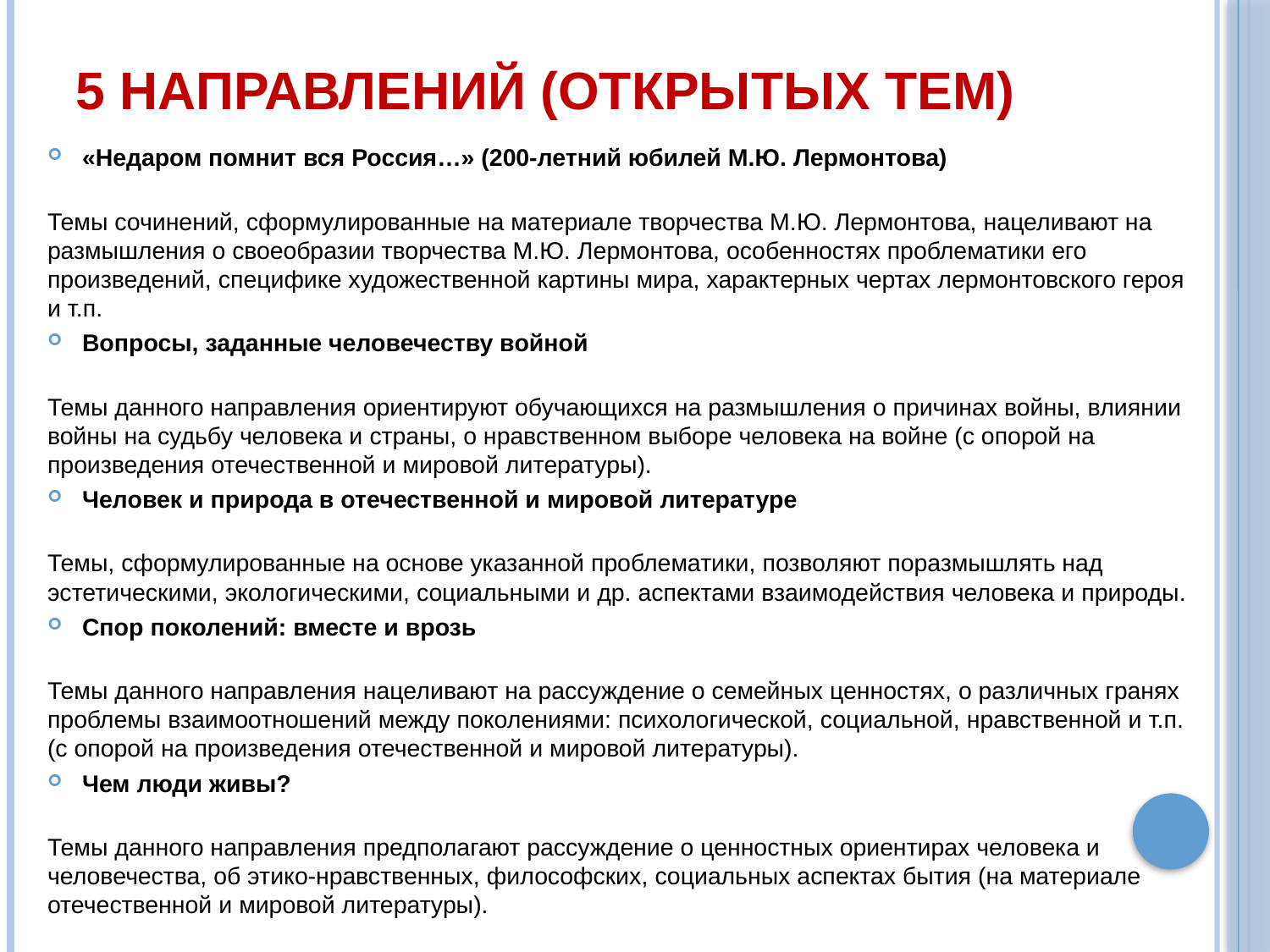

# 5 направлений (открытых тем)
«Недаром помнит вся Россия…» (200-летний юбилей М.Ю. Лермонтова)
Темы сочинений, сформулированные на материале творчества М.Ю. Лермонтова, нацеливают на размышления о своеобразии творчества М.Ю. Лермонтова, особенностях проблематики его произведений, специфике художественной картины мира, характерных чертах лермонтовского героя и т.п.
Вопросы, заданные человечеству войной
Темы данного направления ориентируют обучающихся на размышления о причинах войны, влиянии войны на судьбу человека и страны, о нравственном выборе человека на войне (с опорой на произведения отечественной и мировой литературы).
Человек и природа в отечественной и мировой литературе
Темы, сформулированные на основе указанной проблематики, позволяют поразмышлять над эстетическими, экологическими, социальными и др. аспектами взаимодействия человека и природы.
Спор поколений: вместе и врозь
Темы данного направления нацеливают на рассуждение о семейных ценностях, о различных гранях проблемы взаимоотношений между поколениями: психологической, социальной, нравственной и т.п. (с опорой на произведения отечественной и мировой литературы).
Чем люди живы?
Темы данного направления предполагают рассуждение о ценностных ориентирах человека и человечества, об этико-нравственных, философских, социальных аспектах бытия (на материале отечественной и мировой литературы).